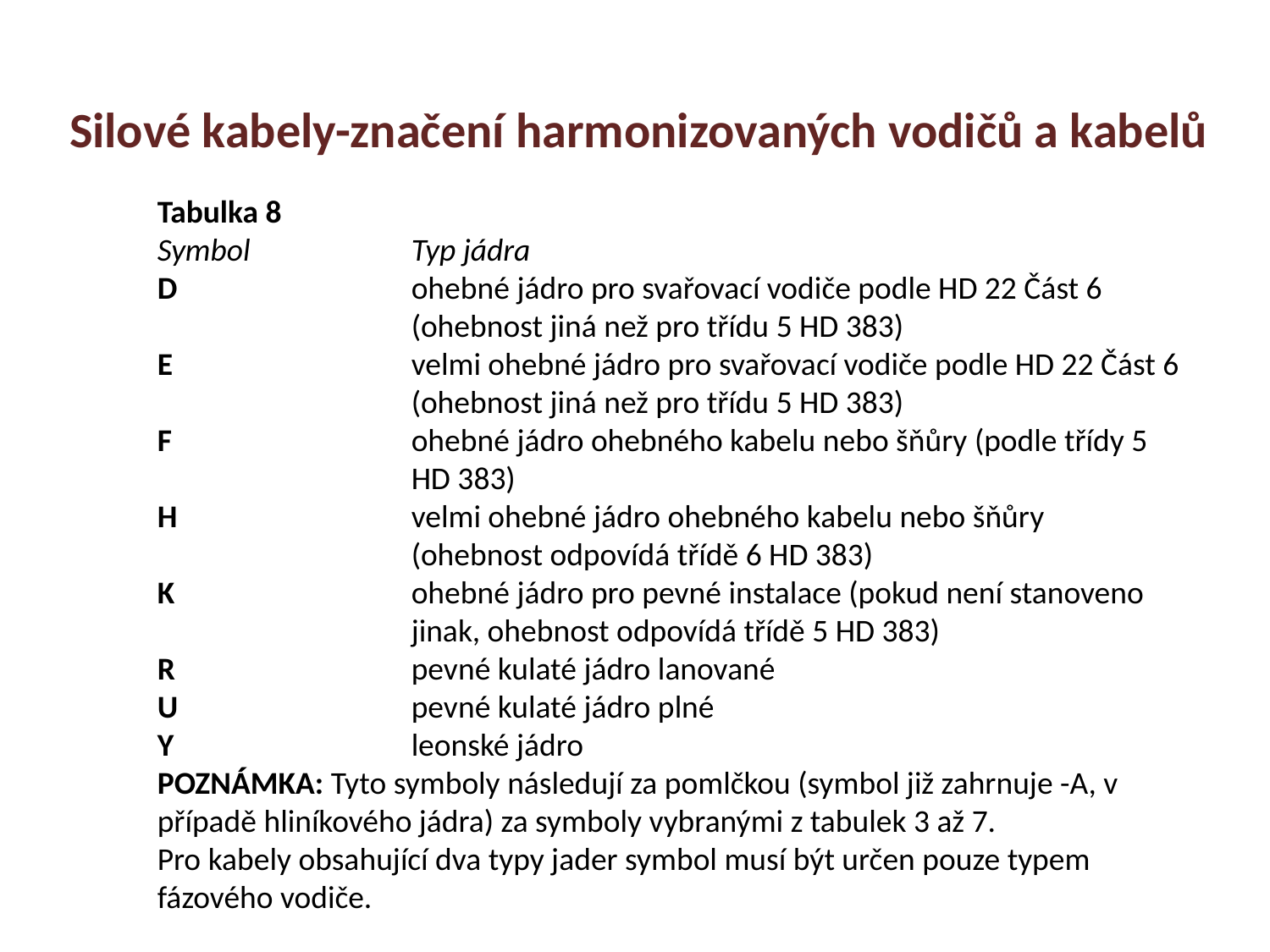

Silové kabely-značení harmonizovaných vodičů a kabelů

Tabulka 8
Symbol		Typ jádra
D		ohebné jádro pro svařovací vodiče podle HD 22 Část 6 			(ohebnost jiná než pro třídu 5 HD 383)
E		velmi ohebné jádro pro svařovací vodiče podle HD 22 Část 6 		(ohebnost jiná než pro třídu 5 HD 383)
F		ohebné jádro ohebného kabelu nebo šňůry (podle třídy 5 			HD 383)
H		velmi ohebné jádro ohebného kabelu nebo šňůry 			(ohebnost odpovídá třídě 6 HD 383)
K		ohebné jádro pro pevné instalace (pokud není stanoveno 			jinak, ohebnost odpovídá třídě 5 HD 383)
R		pevné kulaté jádro lanované
U		pevné kulaté jádro plné
Y		leonské jádro
POZNÁMKA: Tyto symboly následují za pomlčkou (symbol již zahrnuje -A, v případě hliníkového jádra) za symboly vybranými z tabulek 3 až 7.
Pro kabely obsahující dva typy jader symbol musí být určen pouze typem fázového vodiče.